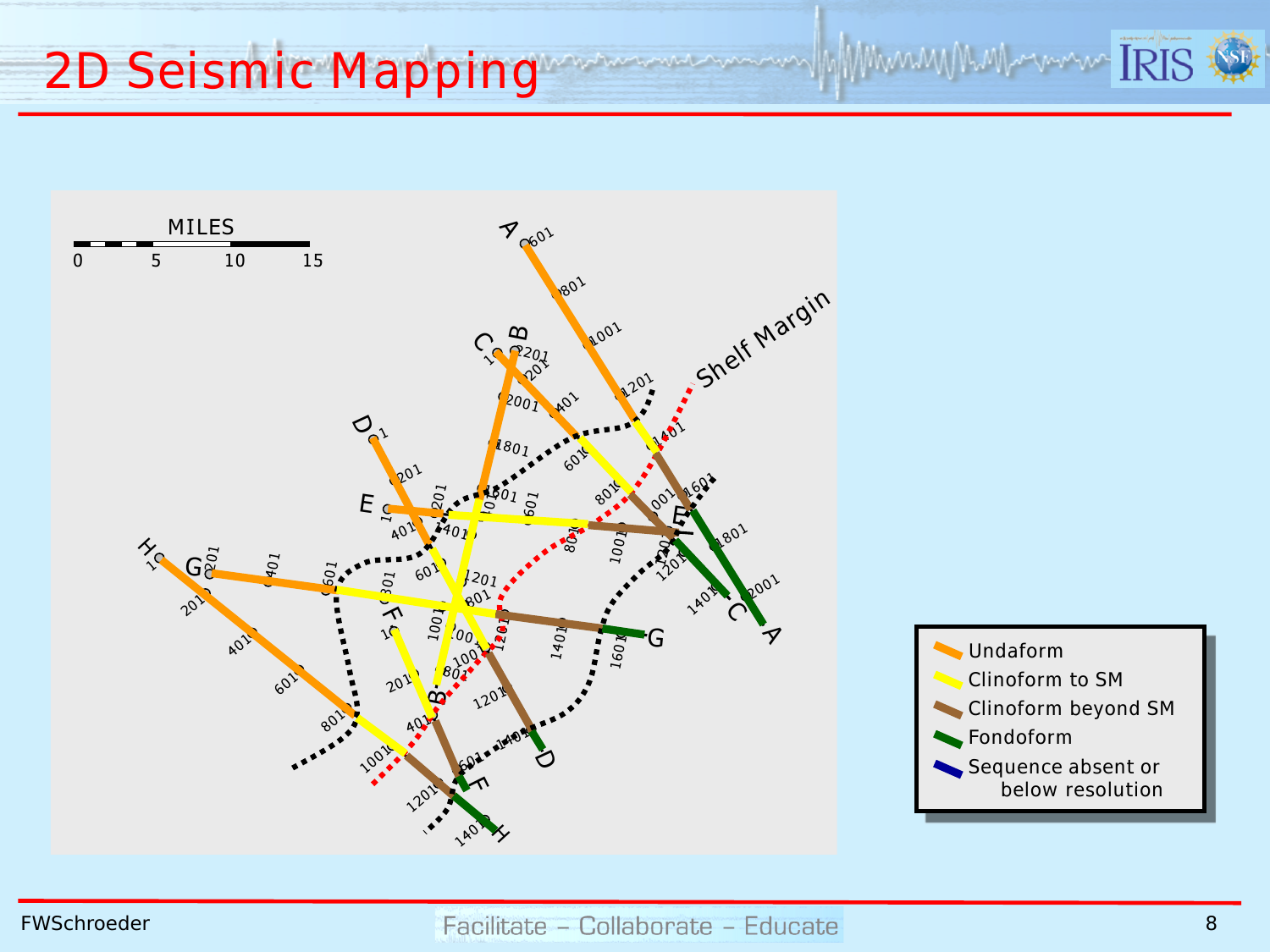

# 2D Seismic Mapping

A
MILES

5
10
15
0
601

801

B
Shelf Margin
1001
C
2201

1

201

1201

401
2001

D

1
1401

1801

601

201
1601

801
1601
201
E

1001
601
401

E

1

401
1401

1801

801

H

1001
1201

201
G

401
1
1201

601
601

1201
801

2001

801
1401

C

201

F

1001

A

G

1201
1

1001

Undaform
Clinoform to SM
Clinoform beyond SM
Fondoform
Sequence absent or below resolution

1401

401
1601
1001

801

601
201

B
1201

801
401

1401

D

1001
601

F

1201

H

1401